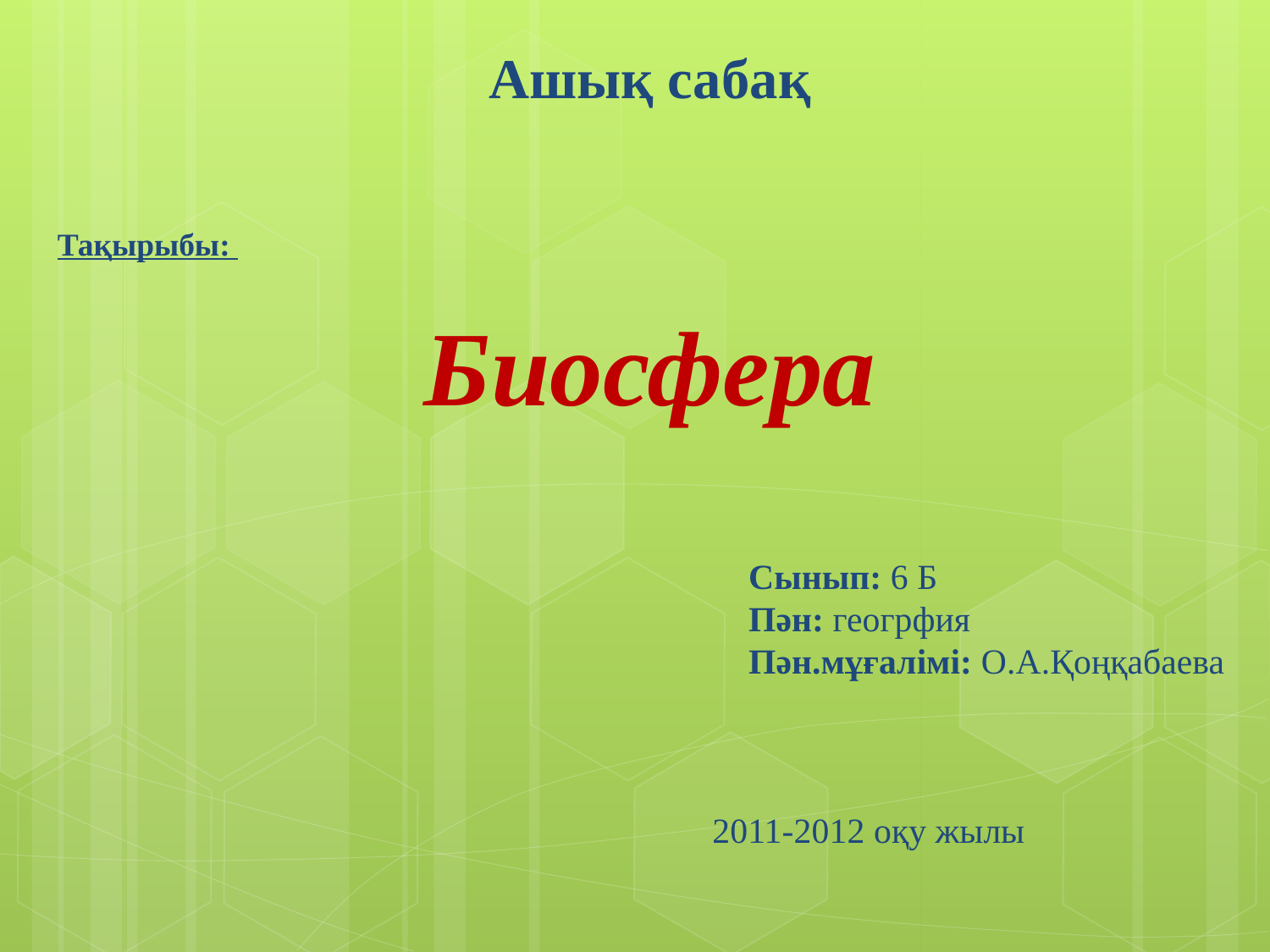

Ашық сабақ

Тақырыбы:

Биосфера

		Сынып: 6 Б
		Пән: геогрфия
		Пән.мұғалімі: О.А.Қоңқабаева

2011-2012 оқу жылы